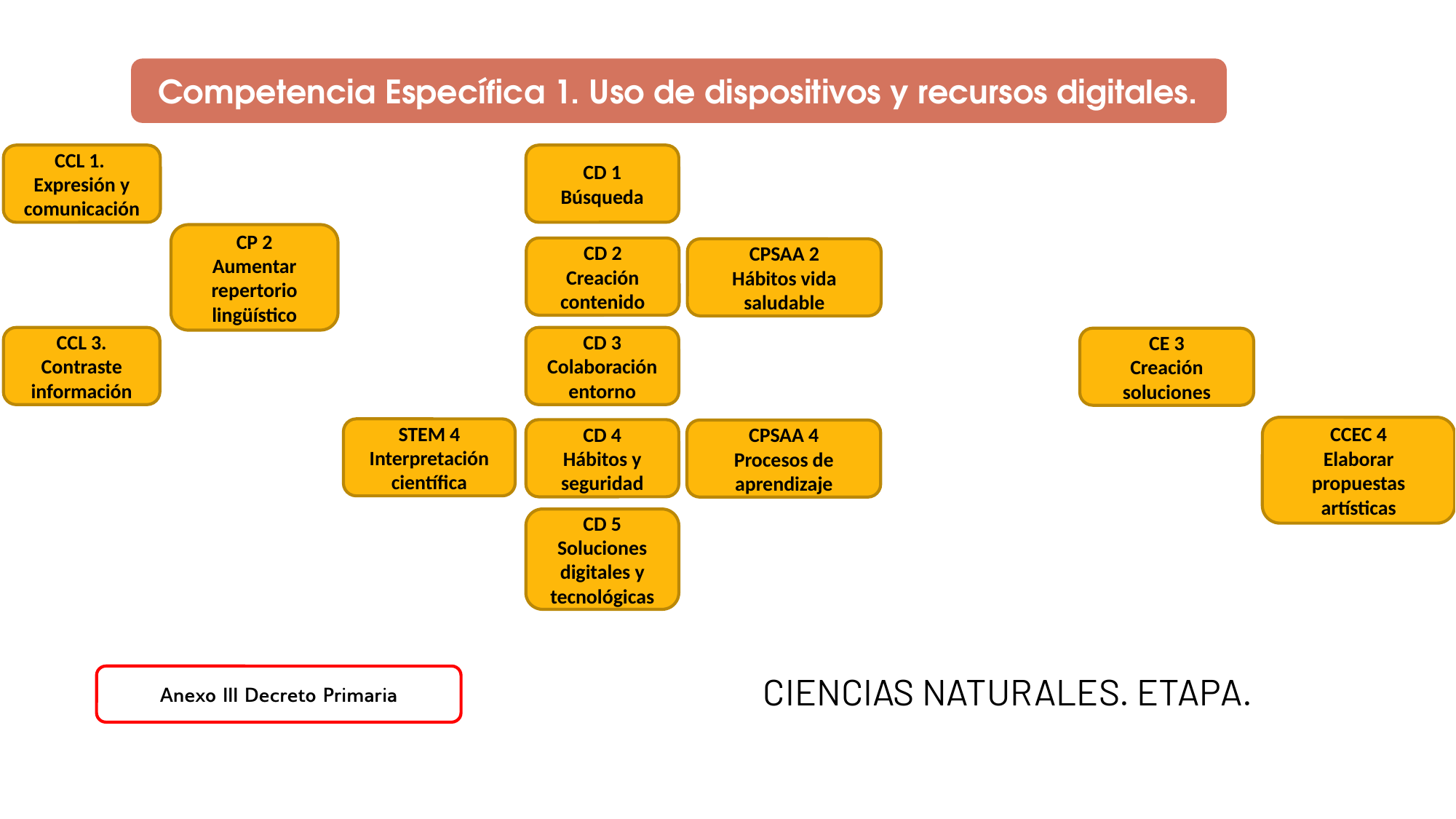

Competencia Específica 1. Uso de dispositivos y recursos digitales.
CCL 1.
Expresión y comunicación
CCL 3.
Contraste información
CD 1
Búsqueda
CP 2
Aumentar repertorio lingüístico
CD 2
Creación contenido
CPSAA 2
Hábitos vida saludable
CD 3
Colaboración entorno
CE 3
Creación soluciones
CCEC 4
Elaborar propuestas artísticas
STEM 4
Interpretación científica
CD 4
Hábitos y seguridad
CPSAA 4
Procesos de aprendizaje
CD 5
Soluciones digitales y tecnológicas
CIENCIAS NATURALES. ETAPA.
Anexo III Decreto Primaria